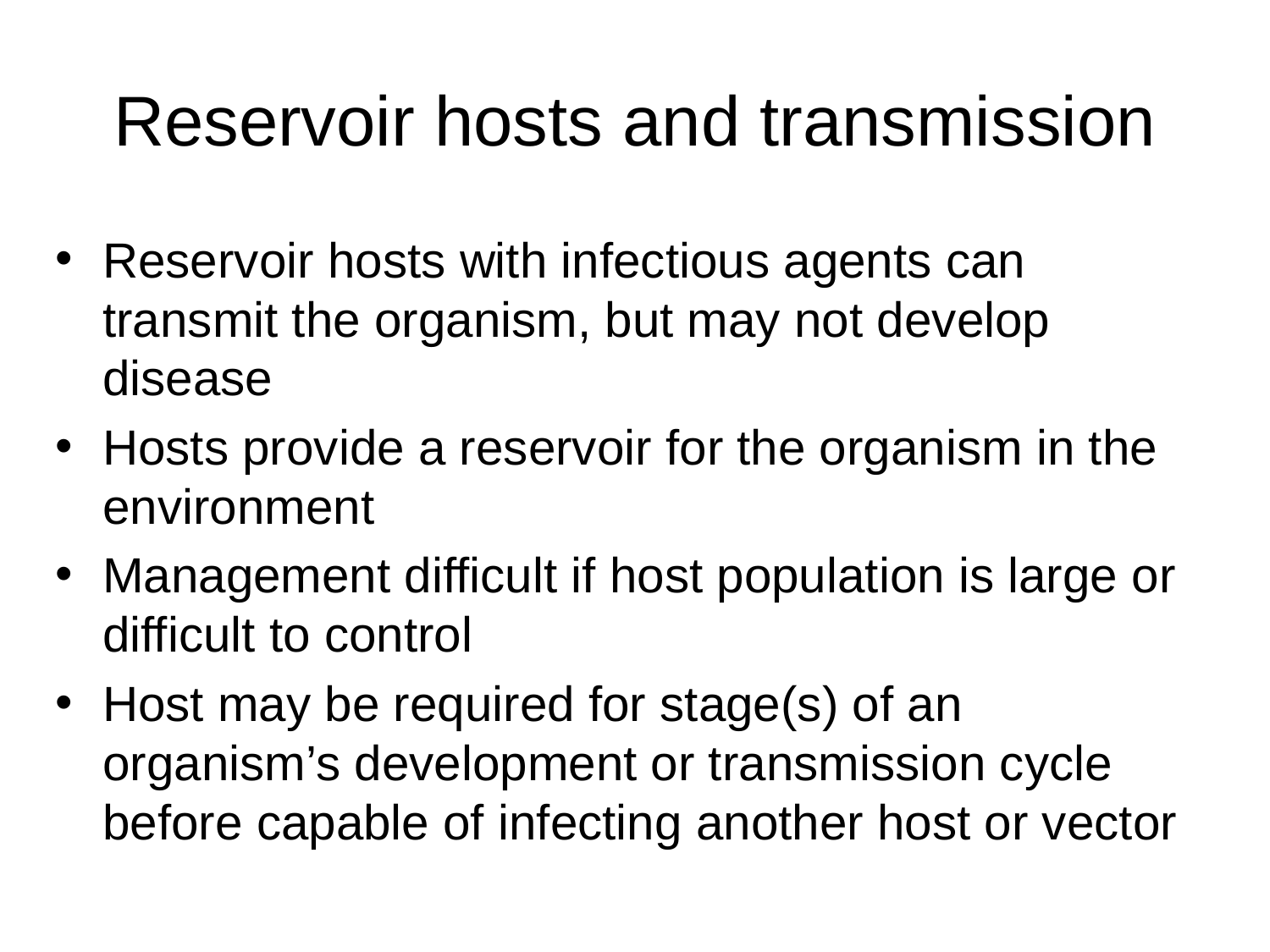

# Reservoir hosts and transmission
Reservoir hosts with infectious agents can transmit the organism, but may not develop disease
Hosts provide a reservoir for the organism in the environment
Management difficult if host population is large or difficult to control
Host may be required for stage(s) of an organism’s development or transmission cycle before capable of infecting another host or vector